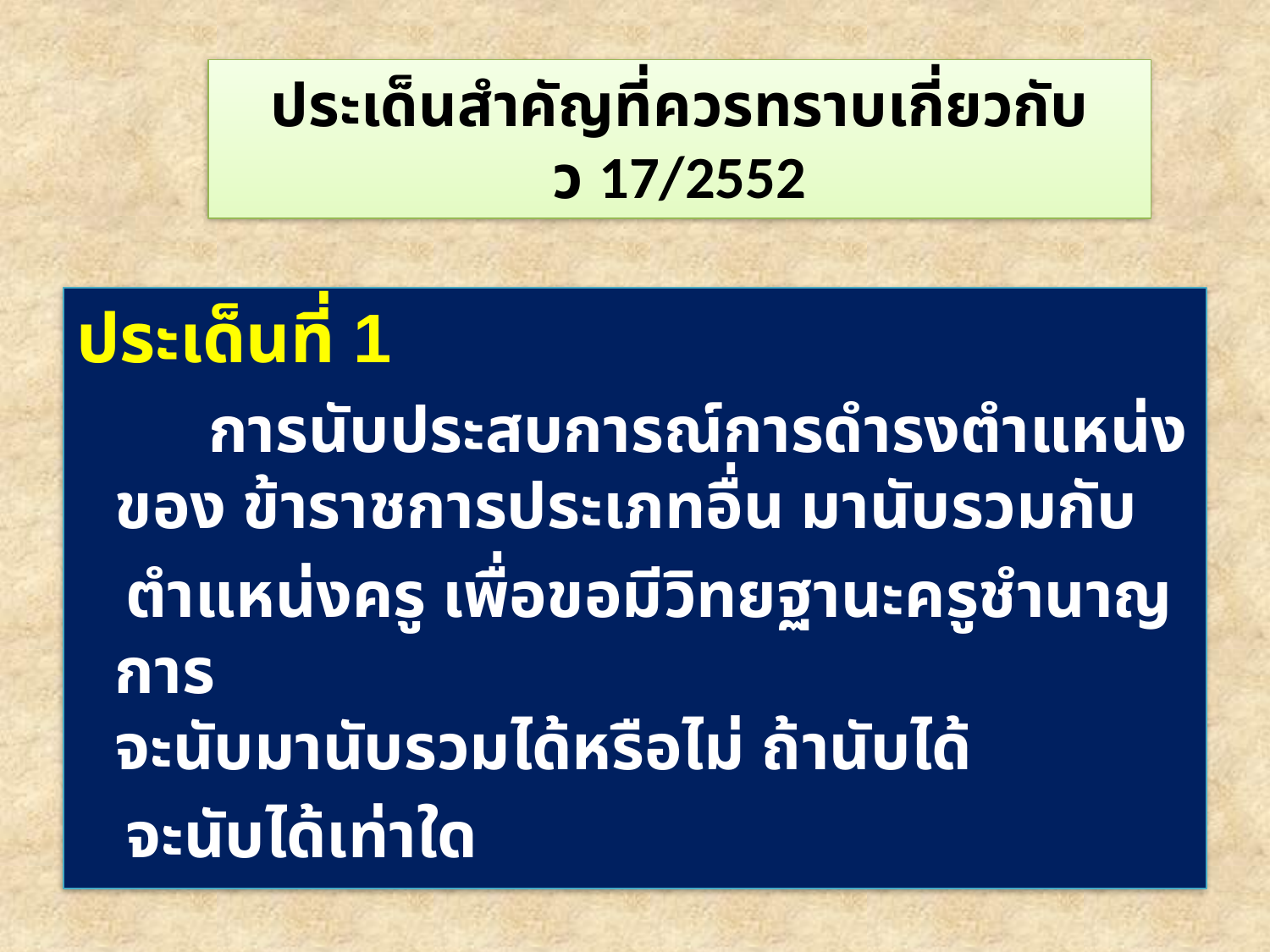

# ประเด็นสำคัญที่ควรทราบเกี่ยวกับ ว 17/2552
ประเด็นที่ 1
        การนับประสบการณ์การดำรงตำแหน่งของ ข้าราชการประเภทอื่น มานับรวมกับ
   ตำแหน่งครู เพื่อขอมีวิทยฐานะครูชำนาญการ
จะนับมานับรวมได้หรือไม่ ถ้านับได้
   จะนับได้เท่าใด